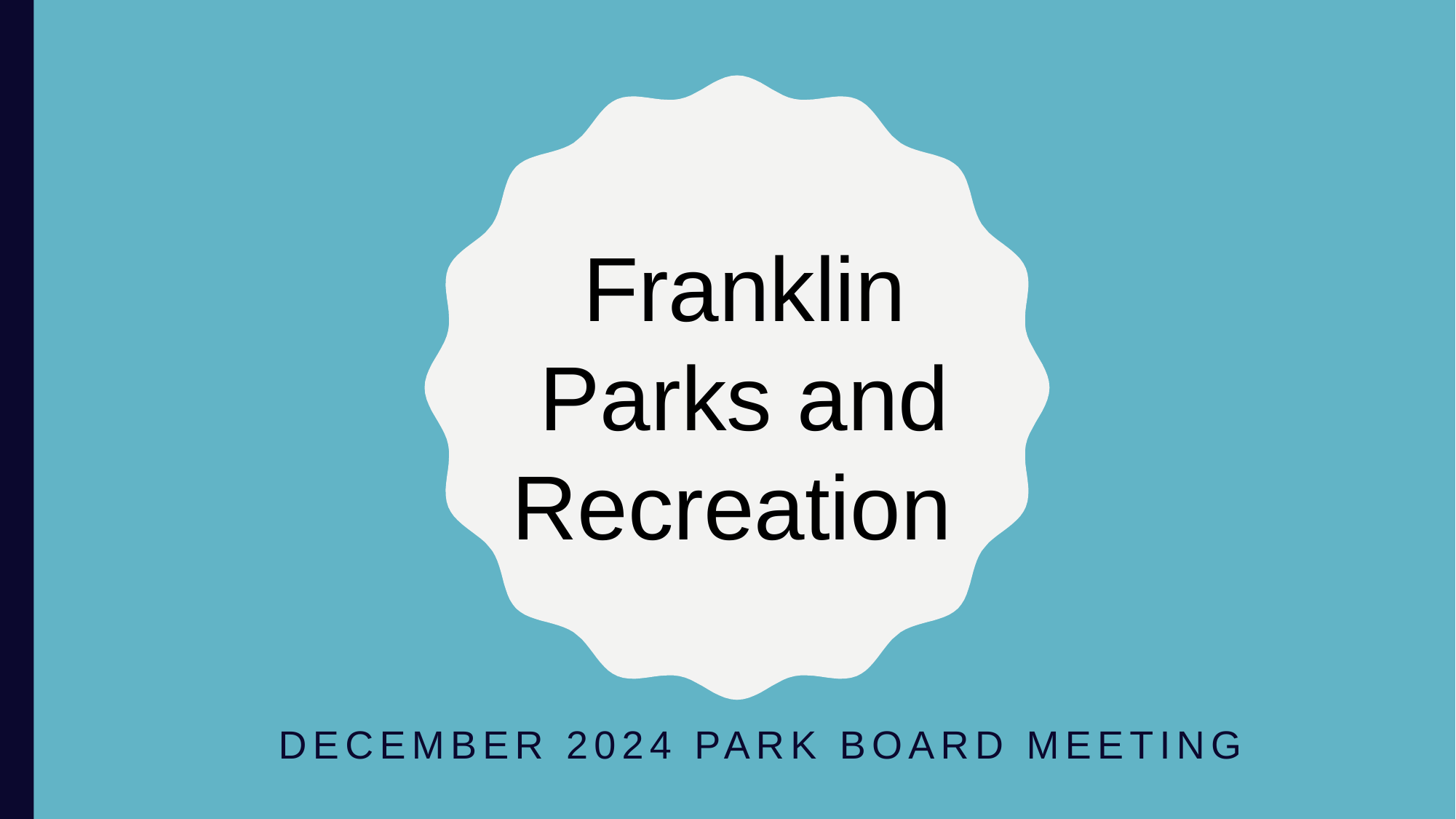

Franklin Parks and Recreation
DECEMBER 2024 Park board Meeting